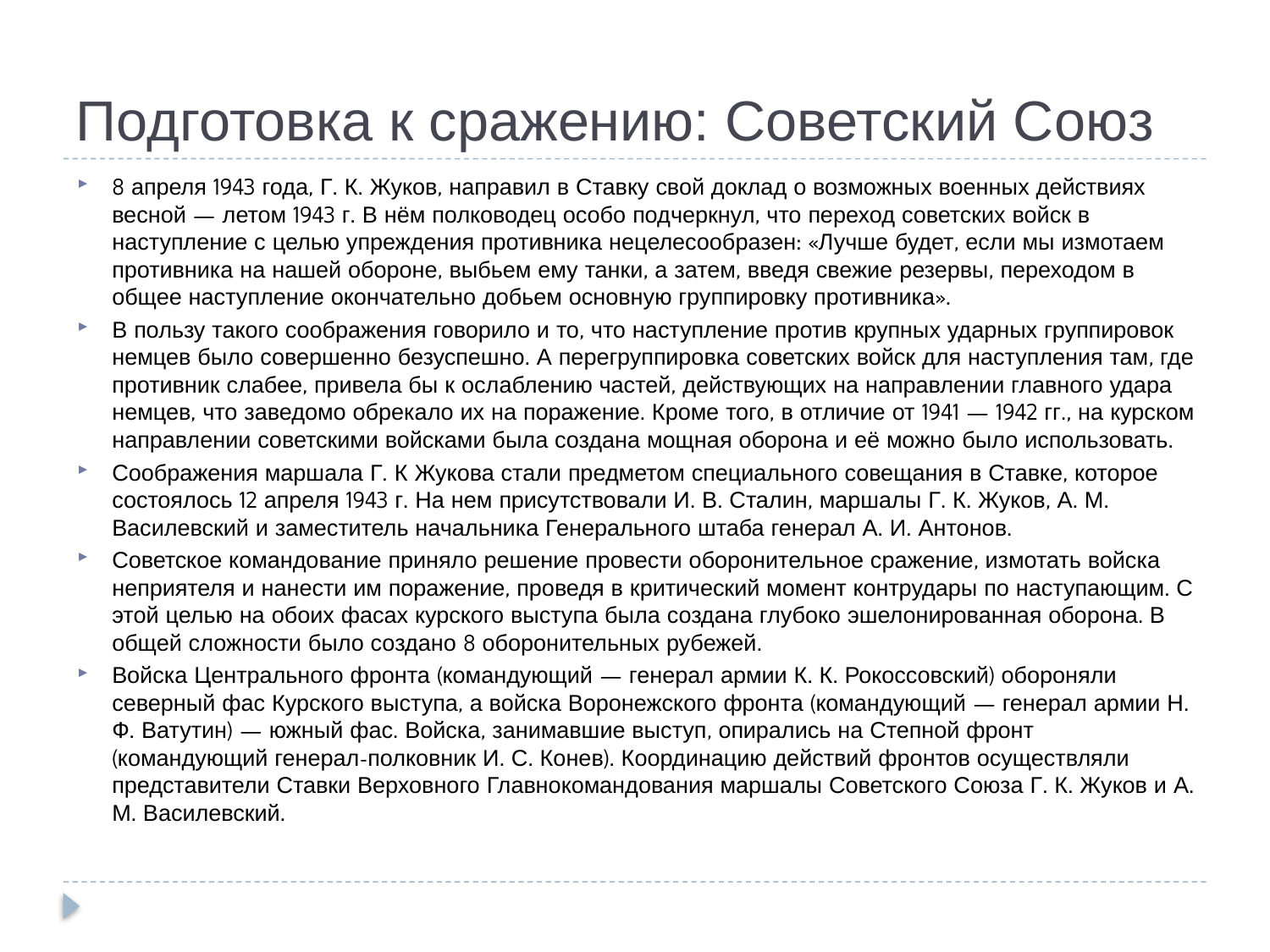

# Подготовка к сражению: Советский Союз
8 апреля 1943 года, Г. К. Жуков, направил в Ставку свой доклад о возможных военных действиях весной — летом 1943 г. В нём полководец особо подчеркнул, что переход советских войск в наступление с целью упреждения противника нецелесообразен: «Лучше будет, если мы измотаем противника на нашей обороне, выбьем ему танки, а затем, введя свежие резервы, переходом в общее наступление окончательно добьем основную группировку противника».
В пользу такого соображения говорило и то, что наступление против крупных ударных группировок немцев было совершенно безуспешно. А перегруппировка советских войск для наступления там, где противник слабее, привела бы к ослаблению частей, действующих на направлении главного удара немцев, что заведомо обрекало их на поражение. Кроме того, в отличие от 1941 — 1942 гг., на курском направлении советскими войсками была создана мощная оборона и её можно было использовать.
Соображения маршала Г. К Жукова стали предметом специального совещания в Ставке, которое состоялось 12 апреля 1943 г. На нем присутствовали И. В. Сталин, маршалы Г. К. Жуков, А. М. Василевский и заместитель начальника Генерального штаба генерал А. И. Антонов.
Советское командование приняло решение провести оборонительное сражение, измотать войска неприятеля и нанести им поражение, проведя в критический момент контрудары по наступающим. С этой целью на обоих фасах курского выступа была создана глубоко эшелонированная оборона. В общей сложности было создано 8 оборонительных рубежей.
Войска Центрального фронта (командующий — генерал армии К. К. Рокоссовский) обороняли северный фас Курского выступа, а войска Воронежского фронта (командующий — генерал армии Н. Ф. Ватутин) — южный фас. Войска, занимавшие выступ, опирались на Степной фронт (командующий генерал-полковник И. С. Конев). Координацию действий фронтов осуществляли представители Ставки Верховного Главнокомандования маршалы Советского Союза Г. К. Жуков и А. М. Василевский.